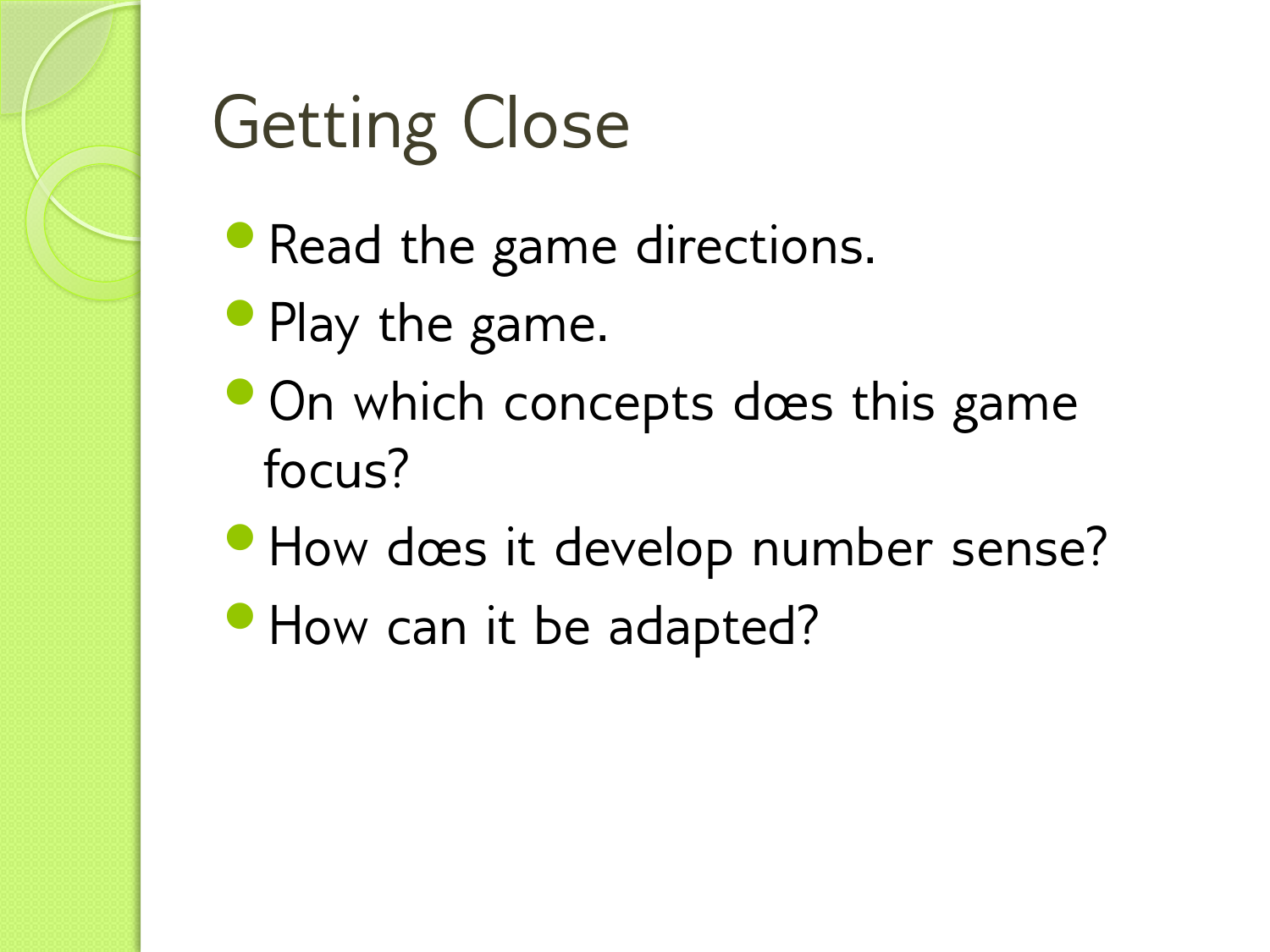

# Getting Close
Read the game directions.
Play the game.
On which concepts does this game focus?
How does it develop number sense?
How can it be adapted?